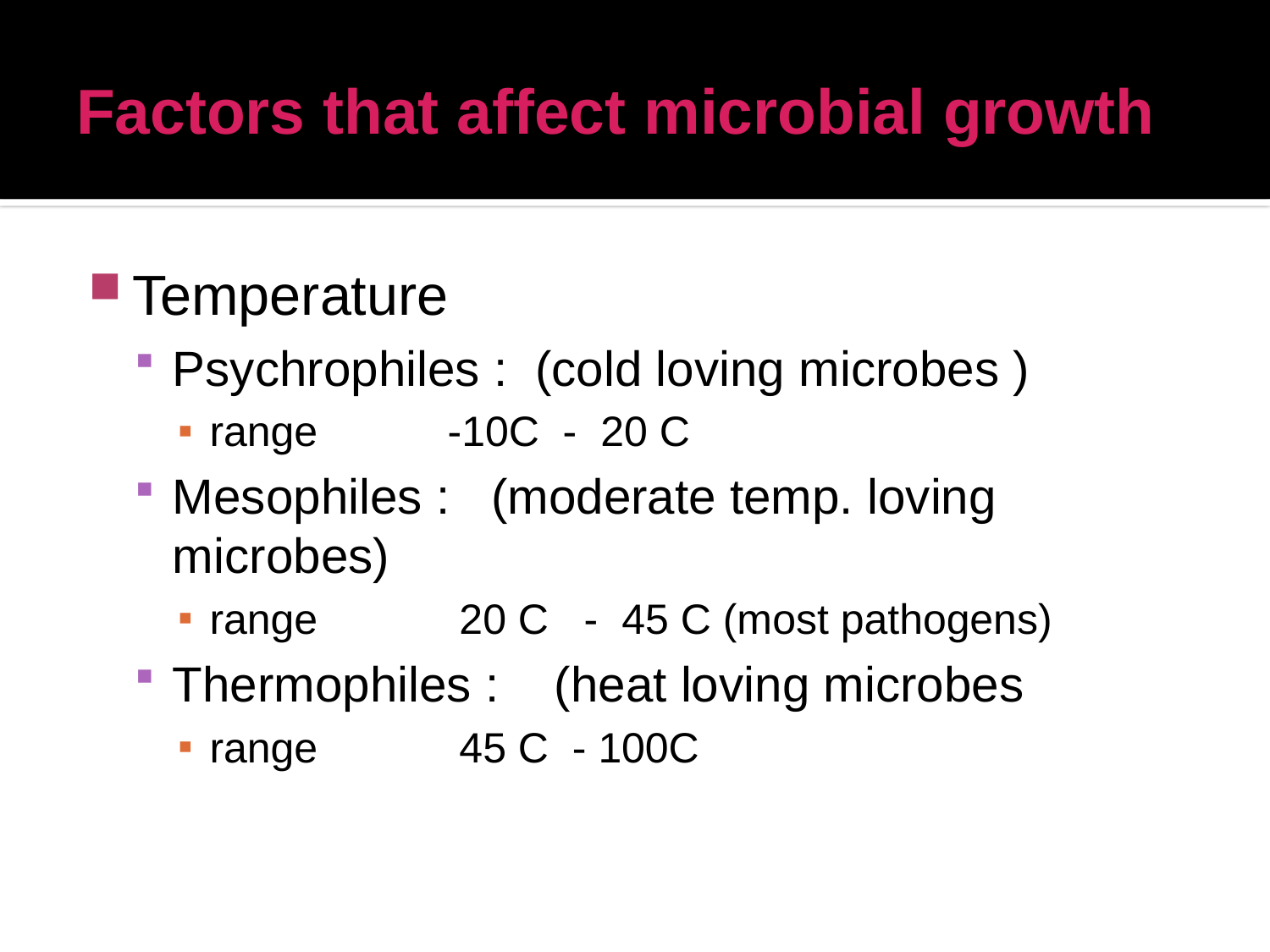

# Factors that affect microbial growth
Temperature
Psychrophiles :  (cold loving microbes )
range           -10C  -  20 C
Mesophiles :   (moderate temp. loving microbes)
range            20 C   -  45 C (most pathogens)
Thermophiles :    (heat loving microbes
range            45 C  - 100C